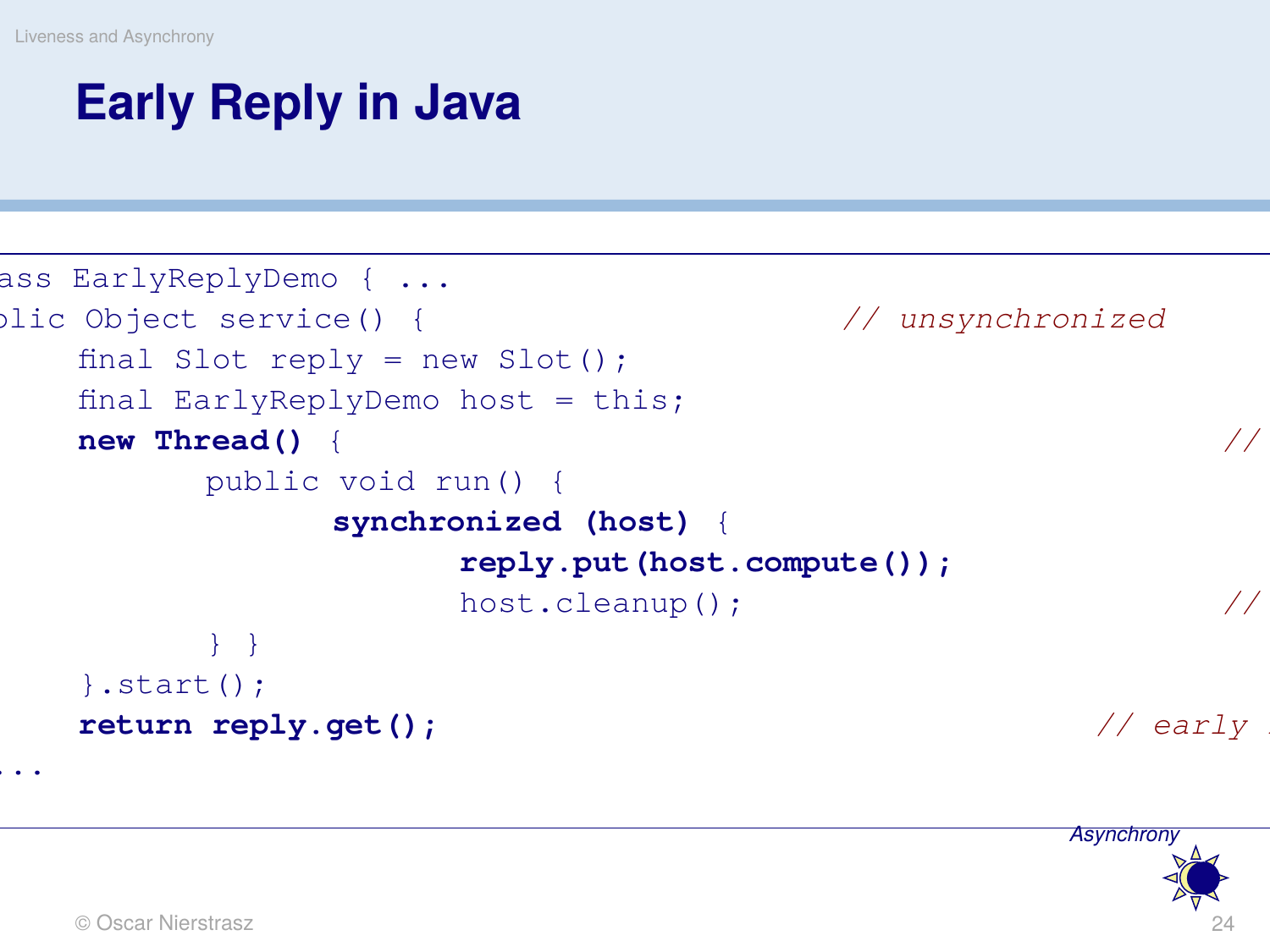

Liveness and Asynchrony
# Early Reply in Java
public class EarlyReplyDemo { ...
	public Object service() {				// unsynchronized
		final Slot reply = new Slot();
		final EarlyReplyDemo host = this;
		new Thread() {							// Helper
			public void run() {
				synchronized (host) {
					reply.put(host.compute());
					host.cleanup();				// retain lock
			} }
		}.start();
		return reply.get(); 					// early reply
	} ...
}
Asynchrony

© Oscar Nierstrasz
24